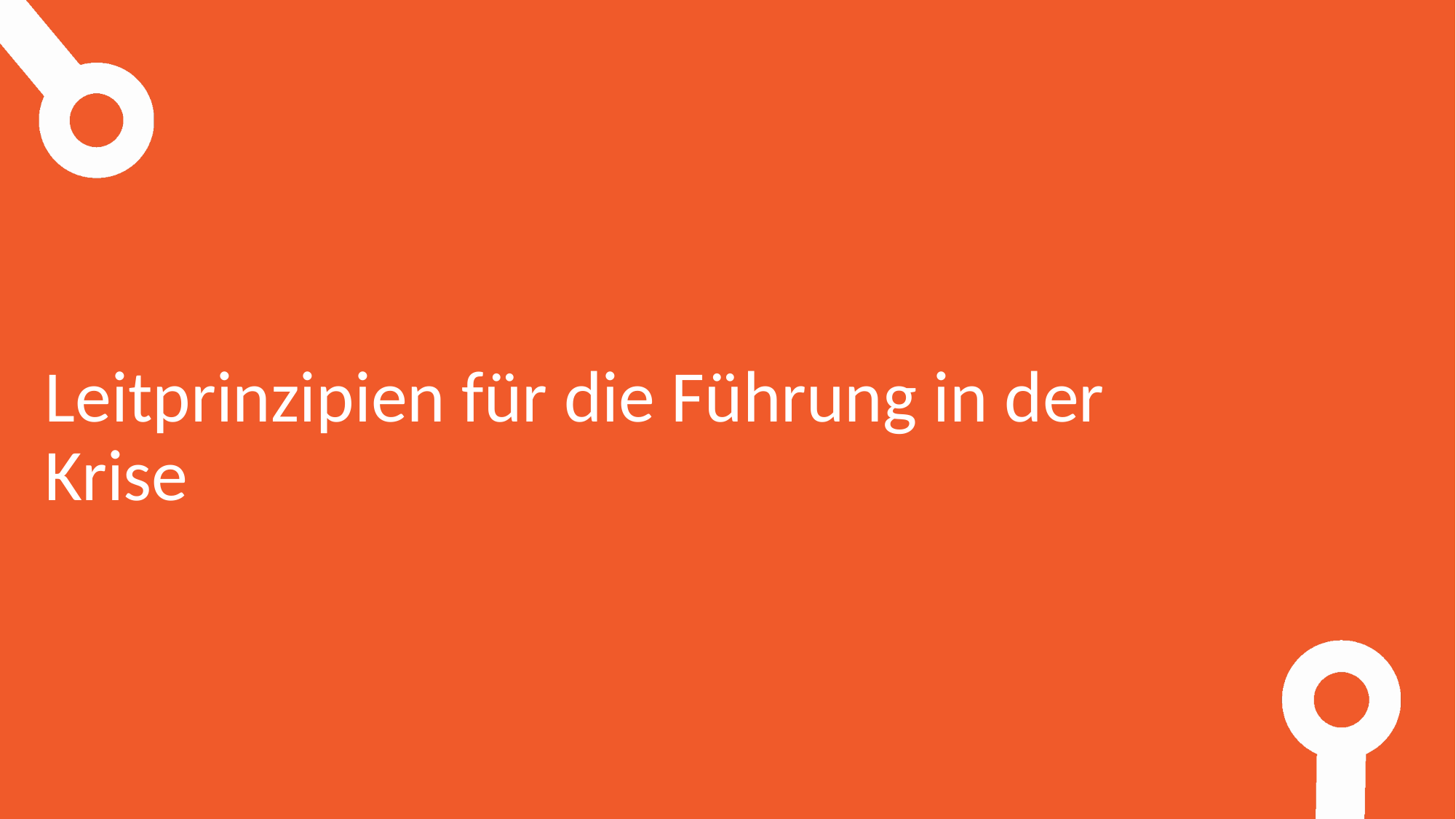

Leitprinzipien für die Führung in der Krise